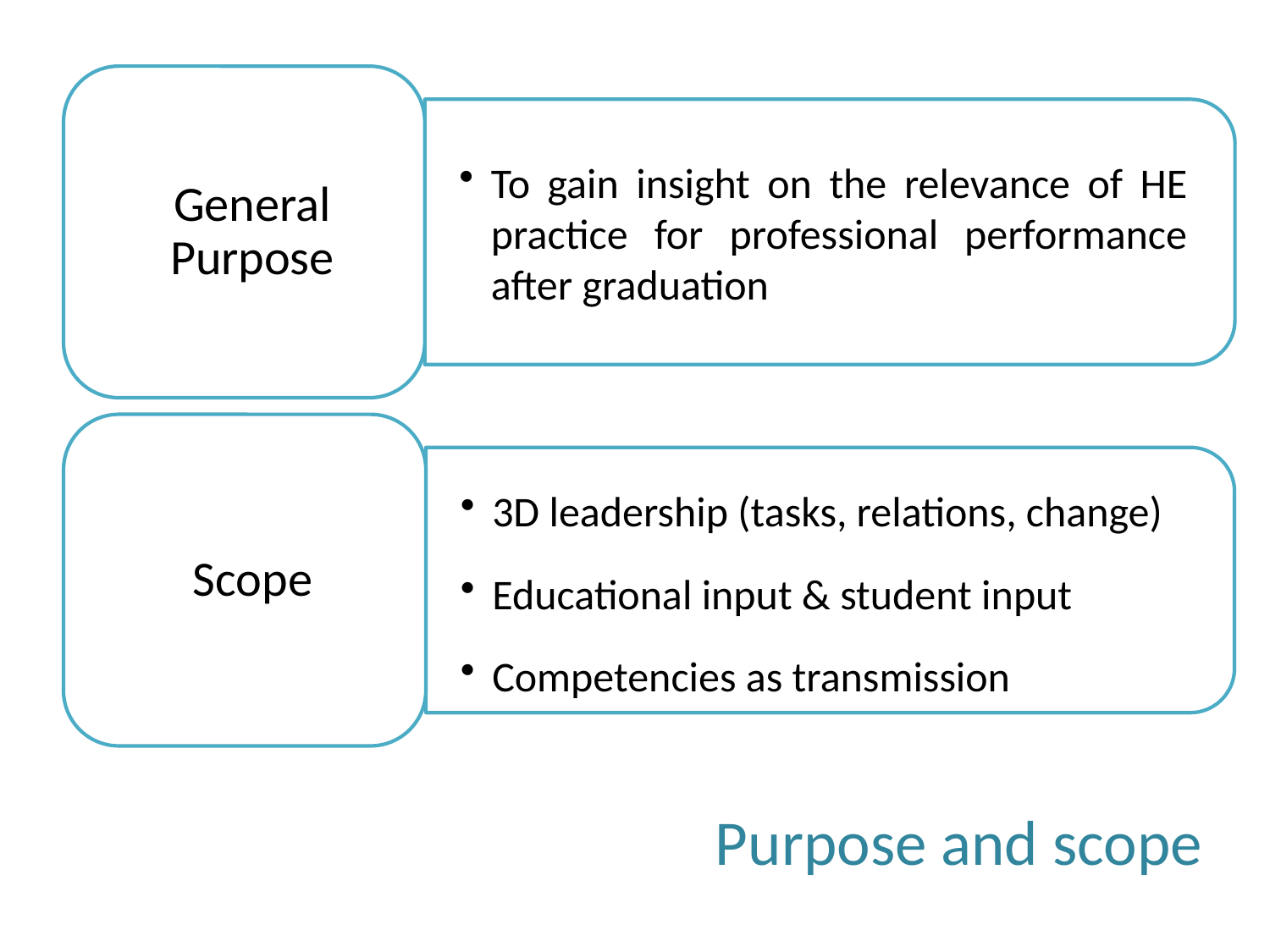

To gain insight on the relevance of HE practice for professional performance after graduation
General Purpose
3D leadership (tasks, relations, change)
Educational input & student input
Competencies as transmission
Scope
Purpose and scope